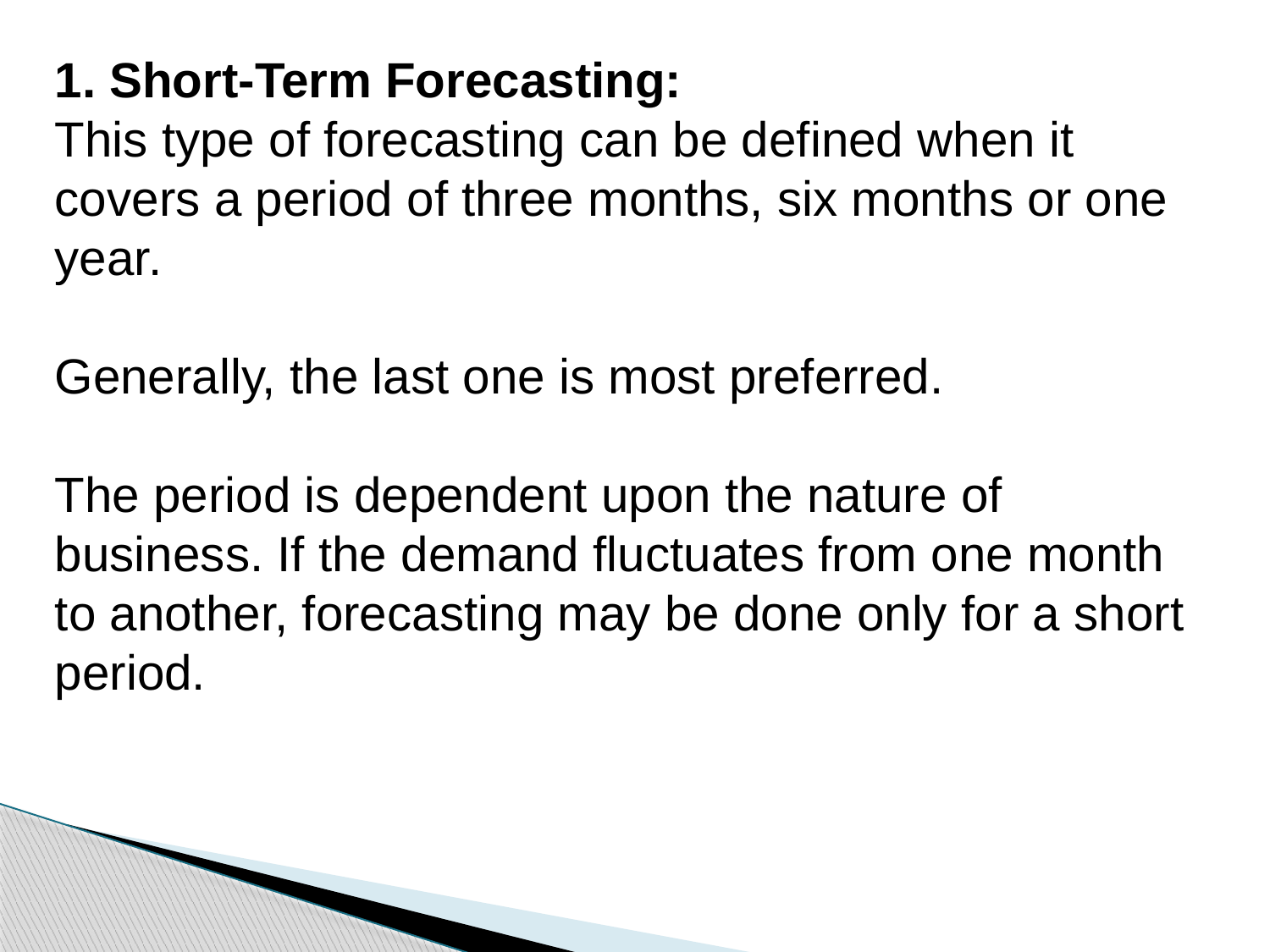

1. Short-Term Forecasting:
This type of forecasting can be defined when it covers a period of three months, six months or one year.

Generally, the last one is most preferred.

The period is dependent upon the nature of business. If the demand fluctuates from one month to another, forecasting may be done only for a short period.